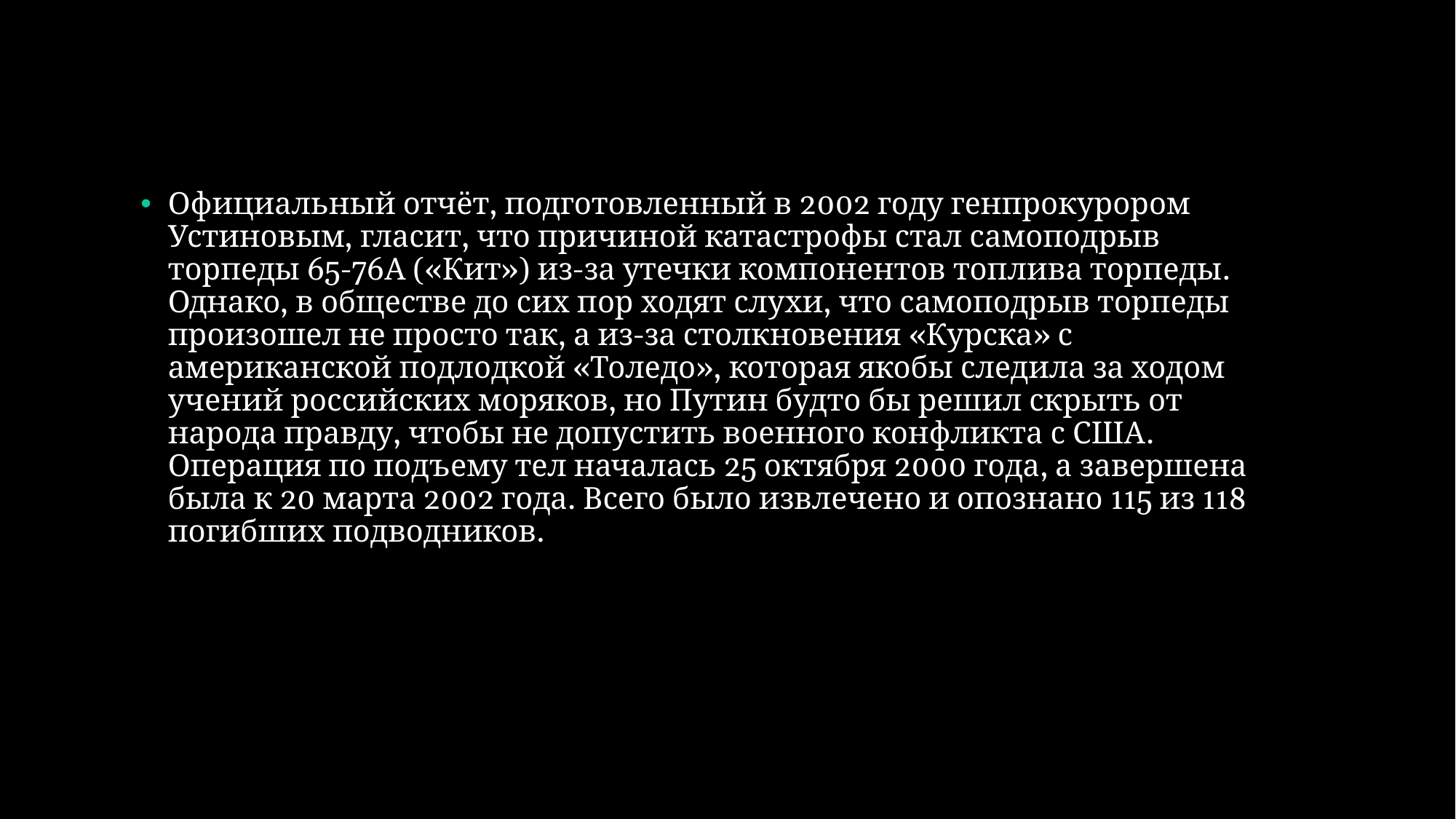

#
Официальный отчёт, подготовленный в 2002 году генпрокурором Устиновым, гласит, что причиной катастрофы стал самоподрыв торпеды 65-76А («Кит») из-за утечки компонентов топлива торпеды. Однако, в обществе до сих пор ходят слухи, что самоподрыв торпеды произошел не просто так, а из-за столкновения «Курска» с американской подлодкой «Толедо», которая якобы следила за ходом учений российских моряков, но Путин будто бы решил скрыть от народа правду, чтобы не допустить военного конфликта с США. Операция по подъему тел началась 25 октября 2000 года, а завершена была к 20 марта 2002 года. Всего было извлечено и опознано 115 из 118 погибших подводников.